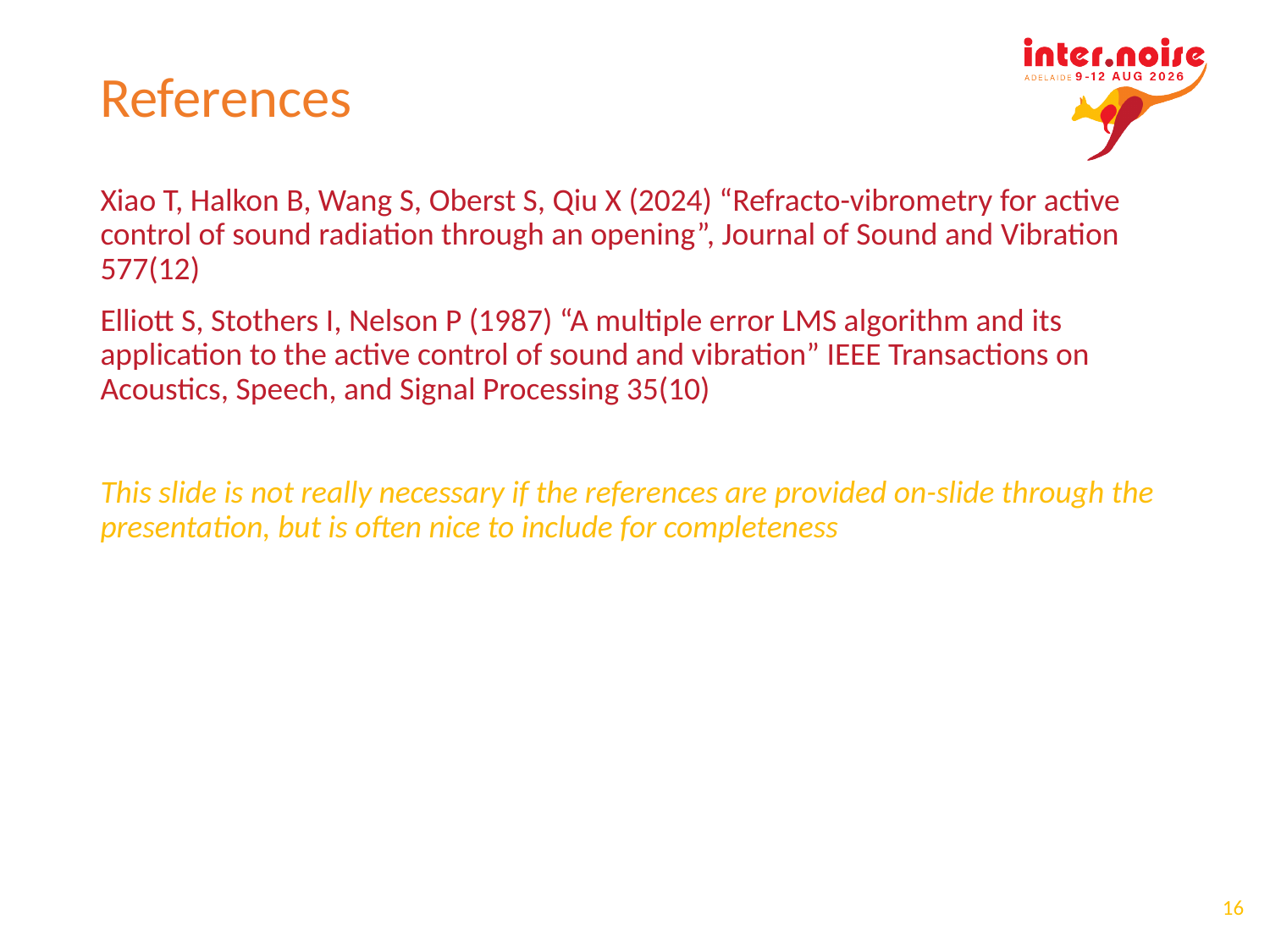

# References
Xiao T, Halkon B, Wang S, Oberst S, Qiu X (2024) “Refracto-vibrometry for active control of sound radiation through an opening”, Journal of Sound and Vibration 577(12)
Elliott S, Stothers I, Nelson P (1987) “A multiple error LMS algorithm and its application to the active control of sound and vibration” IEEE Transactions on Acoustics, Speech, and Signal Processing 35(10)

This slide is not really necessary if the references are provided on-slide through the presentation, but is often nice to include for completeness